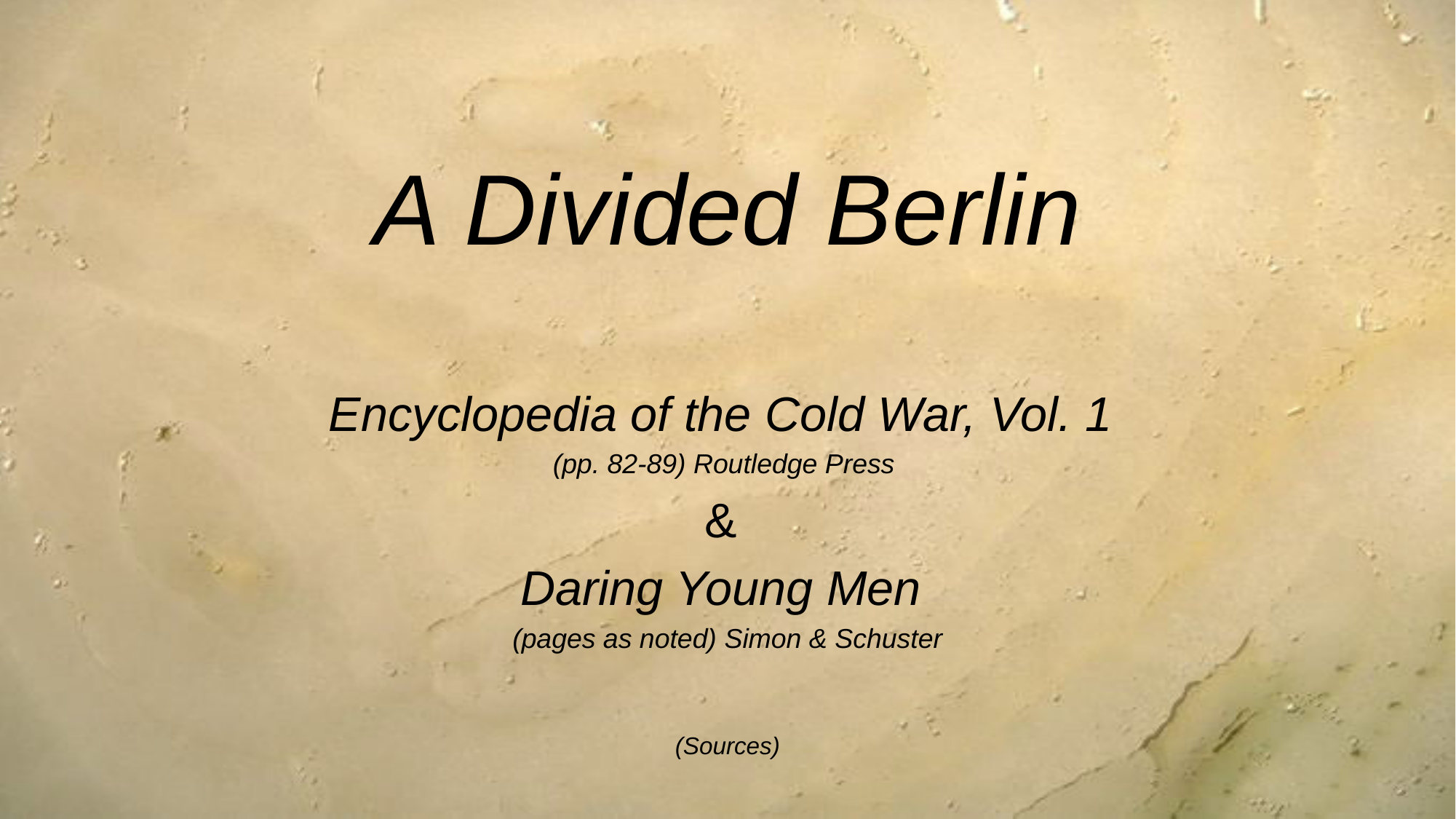

# A Divided Berlin

Encyclopedia of the Cold War, Vol. 1
(pp. 82-89) Routledge Press
&
Daring Young Men
(pages as noted) Simon & Schuster

(Sources)